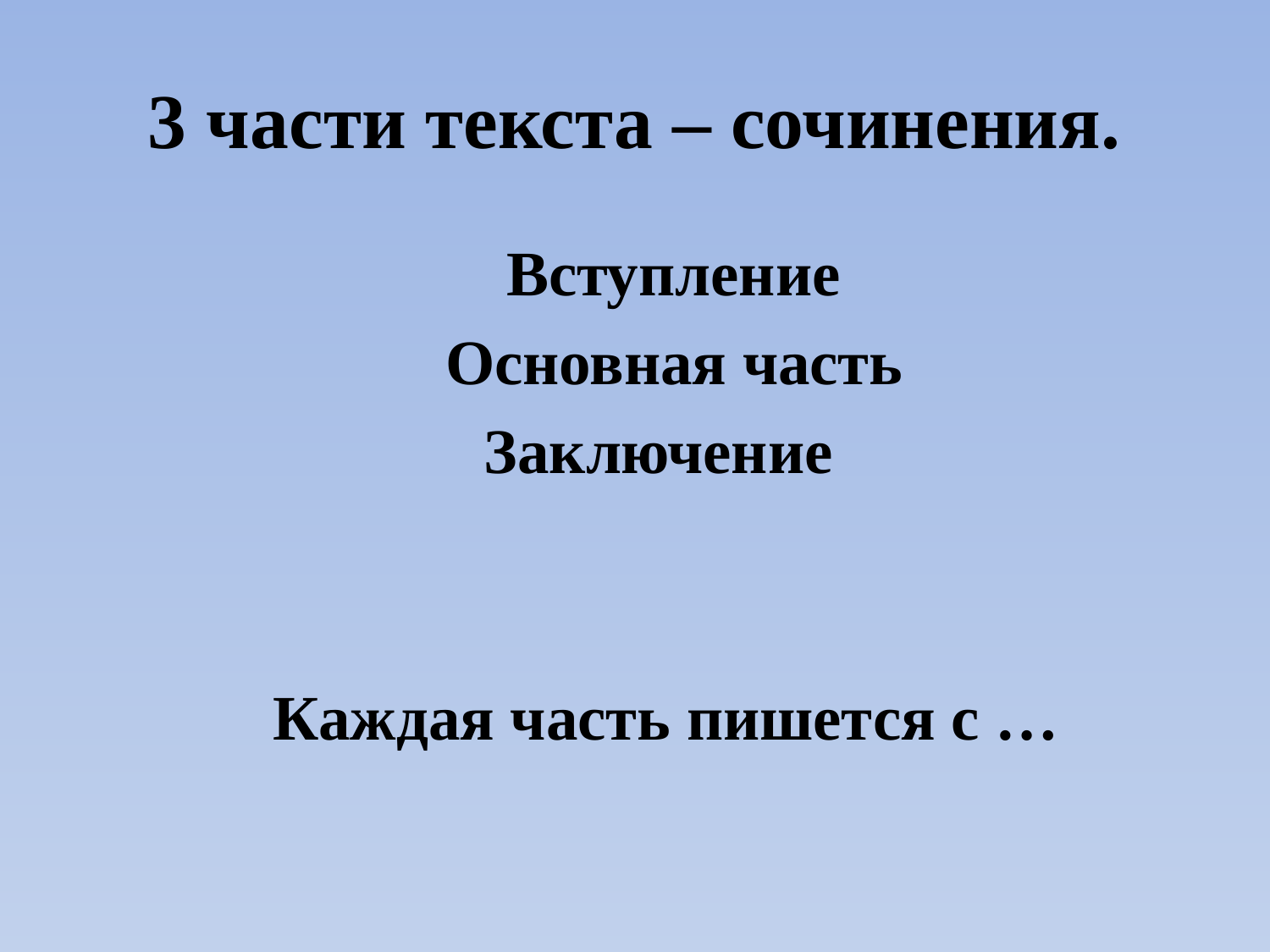

# 3 части текста – сочинения.
 Вступление
 Основная часть
Заключение

Каждая часть пишется с …